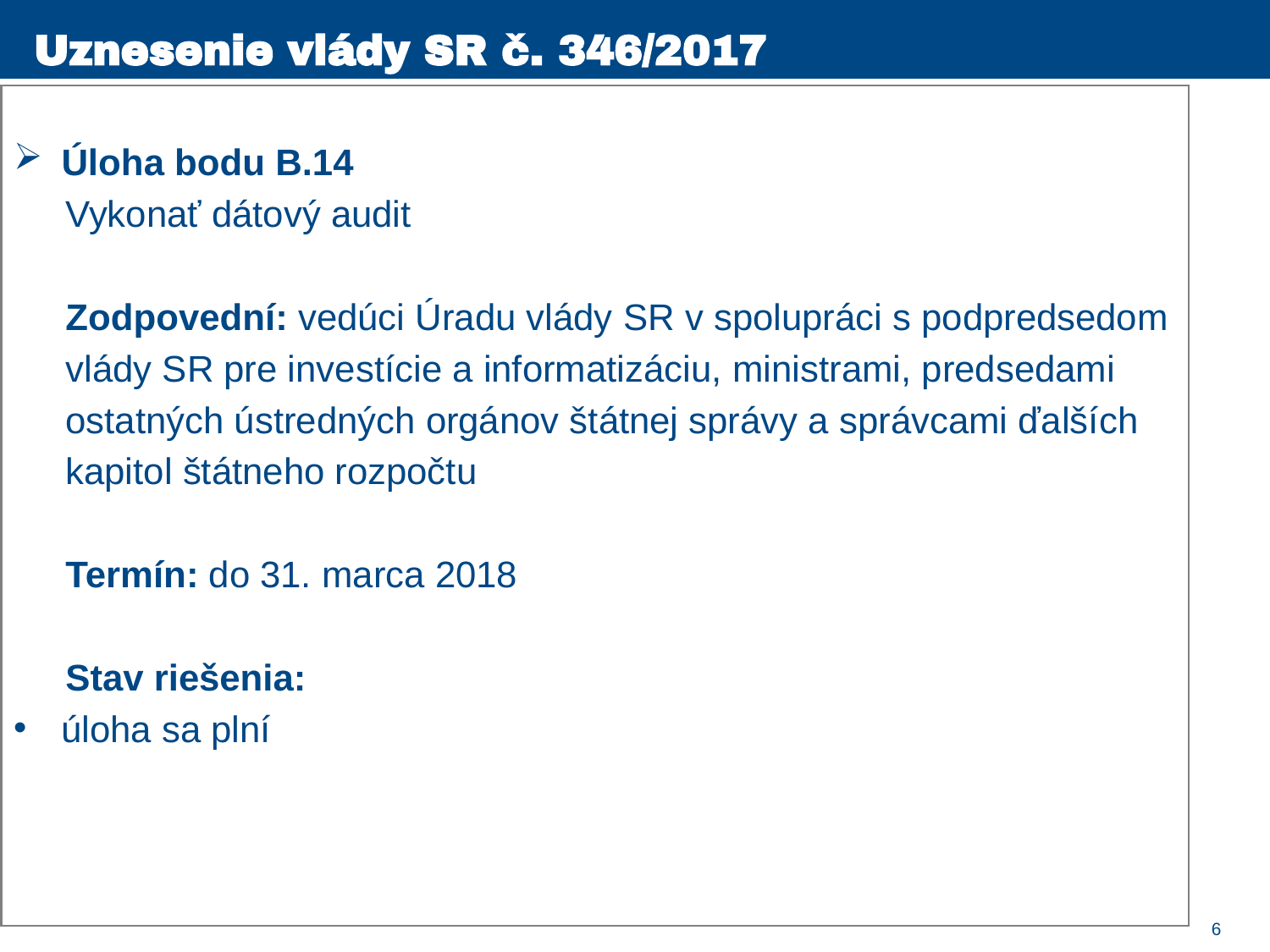

Uznesenie vlády SR č. 346/2017

Úloha bodu B.14
     Vykonať dátový audit

     Zodpovední: vedúci Úradu vlády SR v spolupráci s podpredsedom
     vlády SR pre investície a informatizáciu, ministrami, predsedami
     ostatných ústredných orgánov štátnej správy a správcami ďalších
     kapitol štátneho rozpočtu

     Termín: do 31. marca 2018

     Stav riešenia:
úloha sa plní